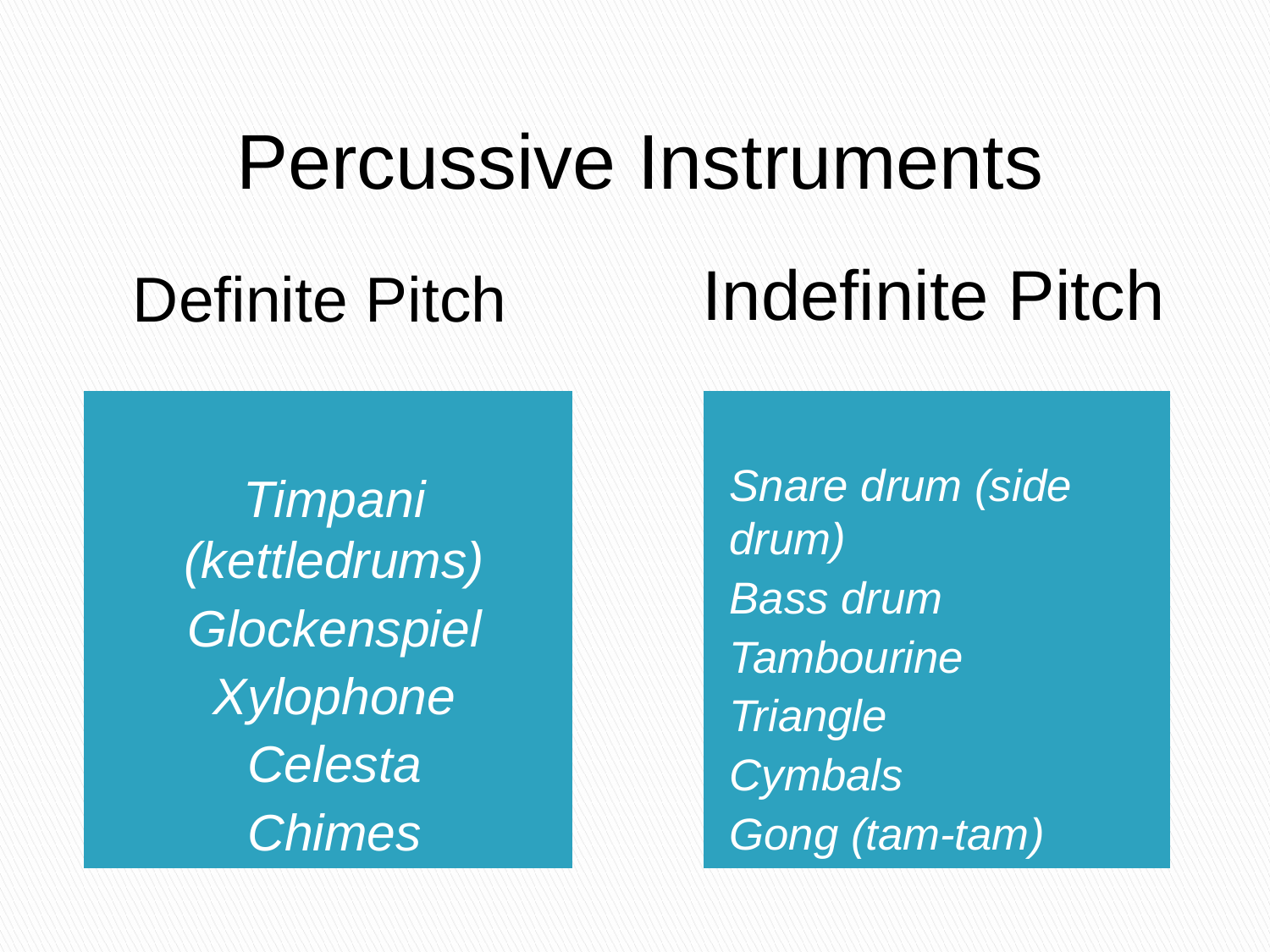

Percussive Instruments

Indefinite Pitch

Definite Pitch

Timpani (kettledrums)
Glockenspiel
Xylophone
Celesta
Chimes

Snare drum (side drum)
Bass drum
Tambourine
Triangle
Cymbals
Gong (tam-tam)